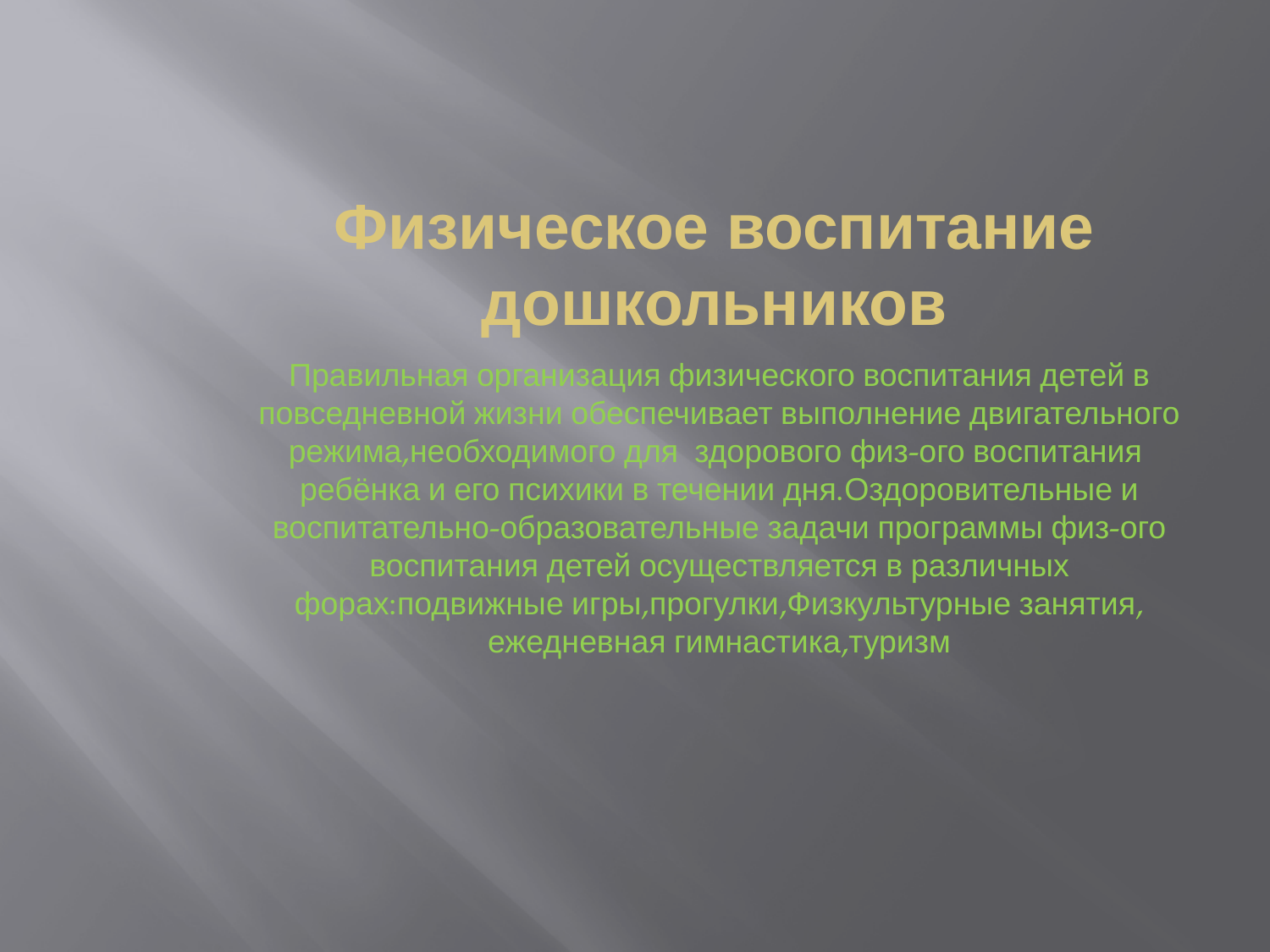

# Физическое воспитание дошкольников
Правильная организация физического воспитания детей в повседневной жизни обеспечивает выполнение двигательного режима,необходимого для  здорового физ-ого воспитания  ребёнка и его психики в течении дня.Оздоровительные и воспитательно-образовательные задачи программы физ-ого воспитания детей осуществляется в различных форах:подвижные игры,прогулки,Физкультурные занятия, ежедневная гимнастика,туризм